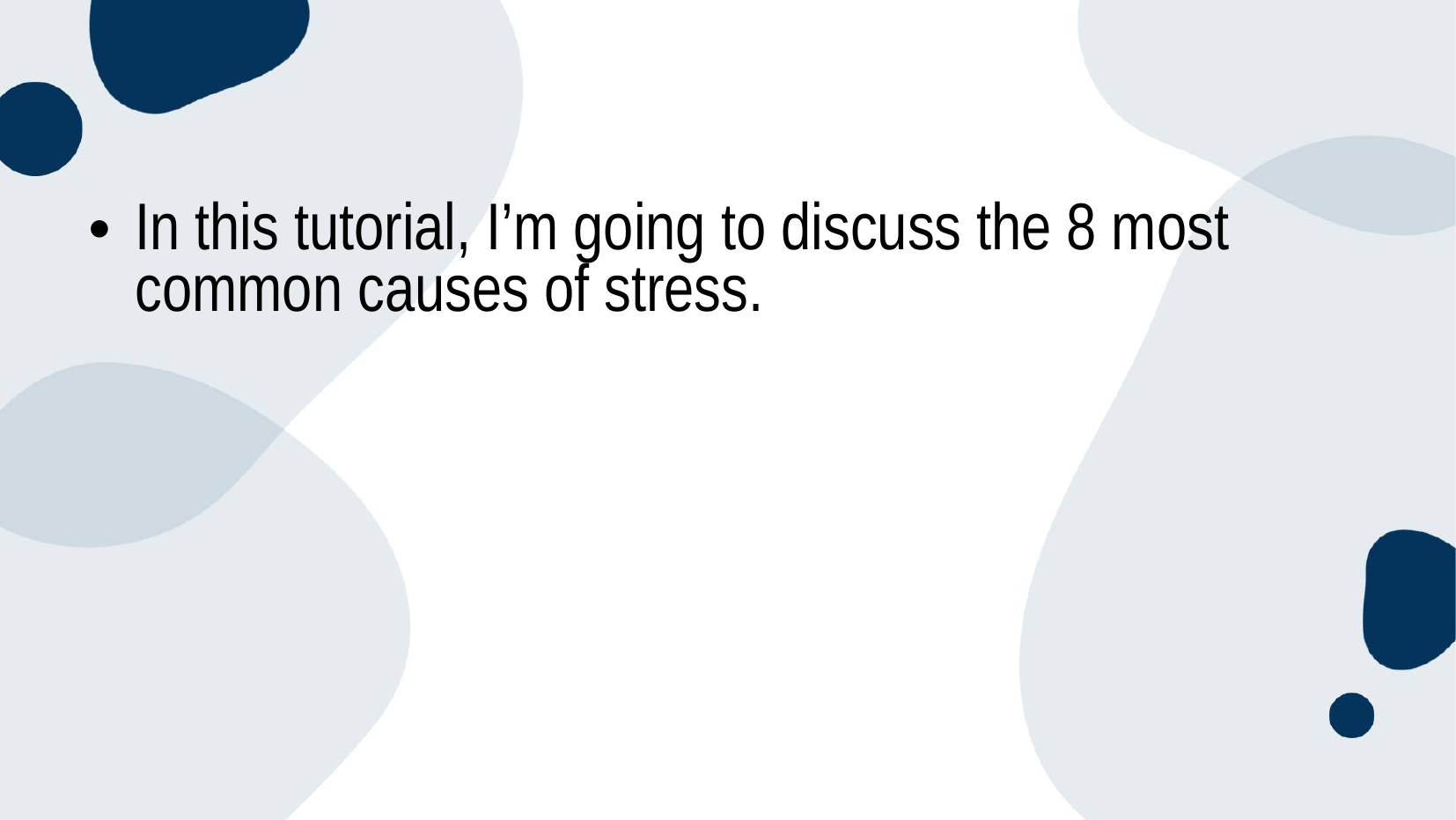

In this tutorial, I’m going to discuss the 8 most common causes of stress.